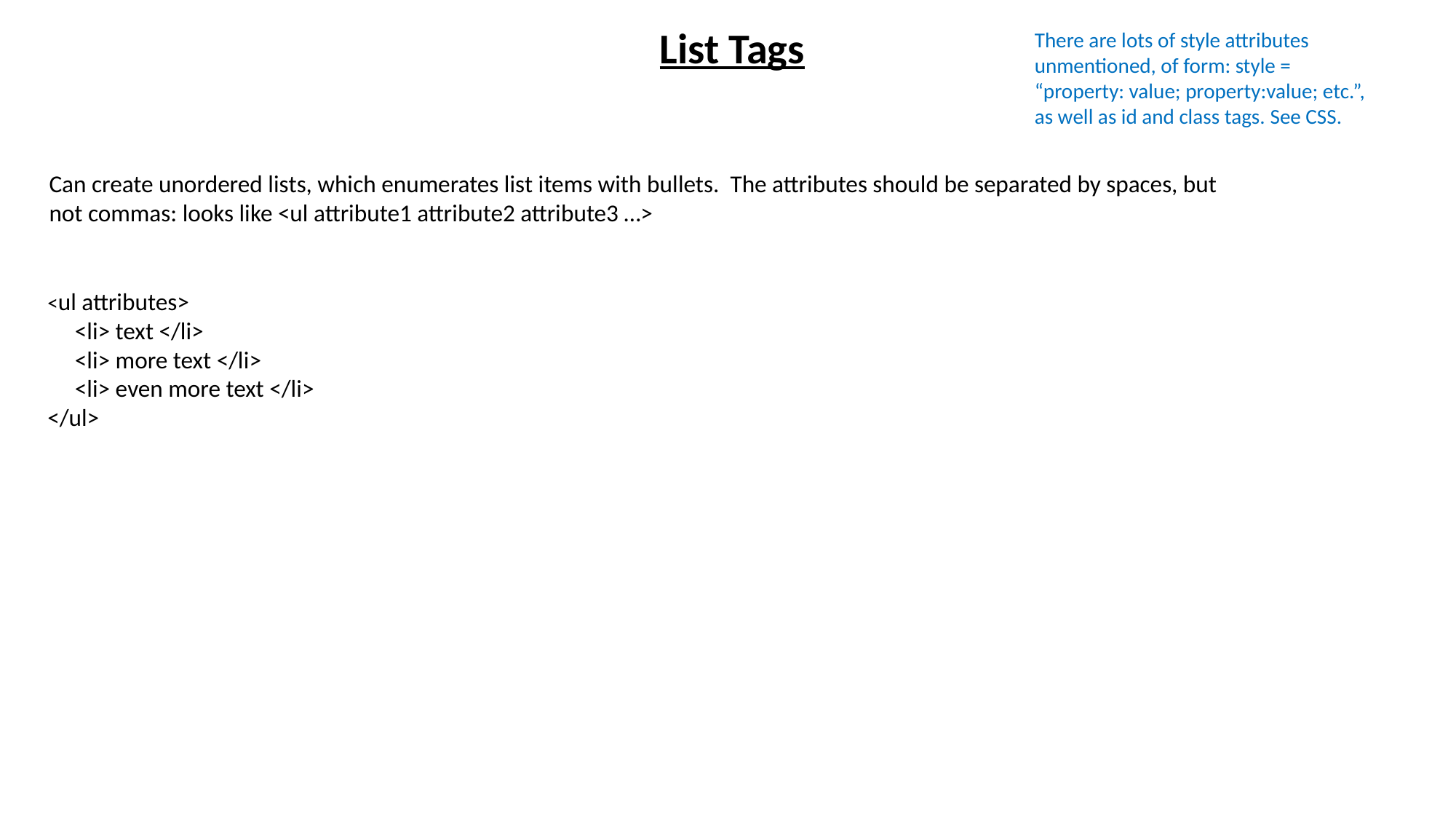

List Tags
There are lots of style attributes unmentioned, of form: style = “property: value; property:value; etc.”, as well as id and class tags. See CSS.
Can create unordered lists, which enumerates list items with bullets.  The attributes should be separated by spaces, but not commas: looks like <ul attribute1 attribute2 attribute3 …>
<ul attributes>
     <li> text </li>
     <li> more text </li>
     <li> even more text </li>
</ul>